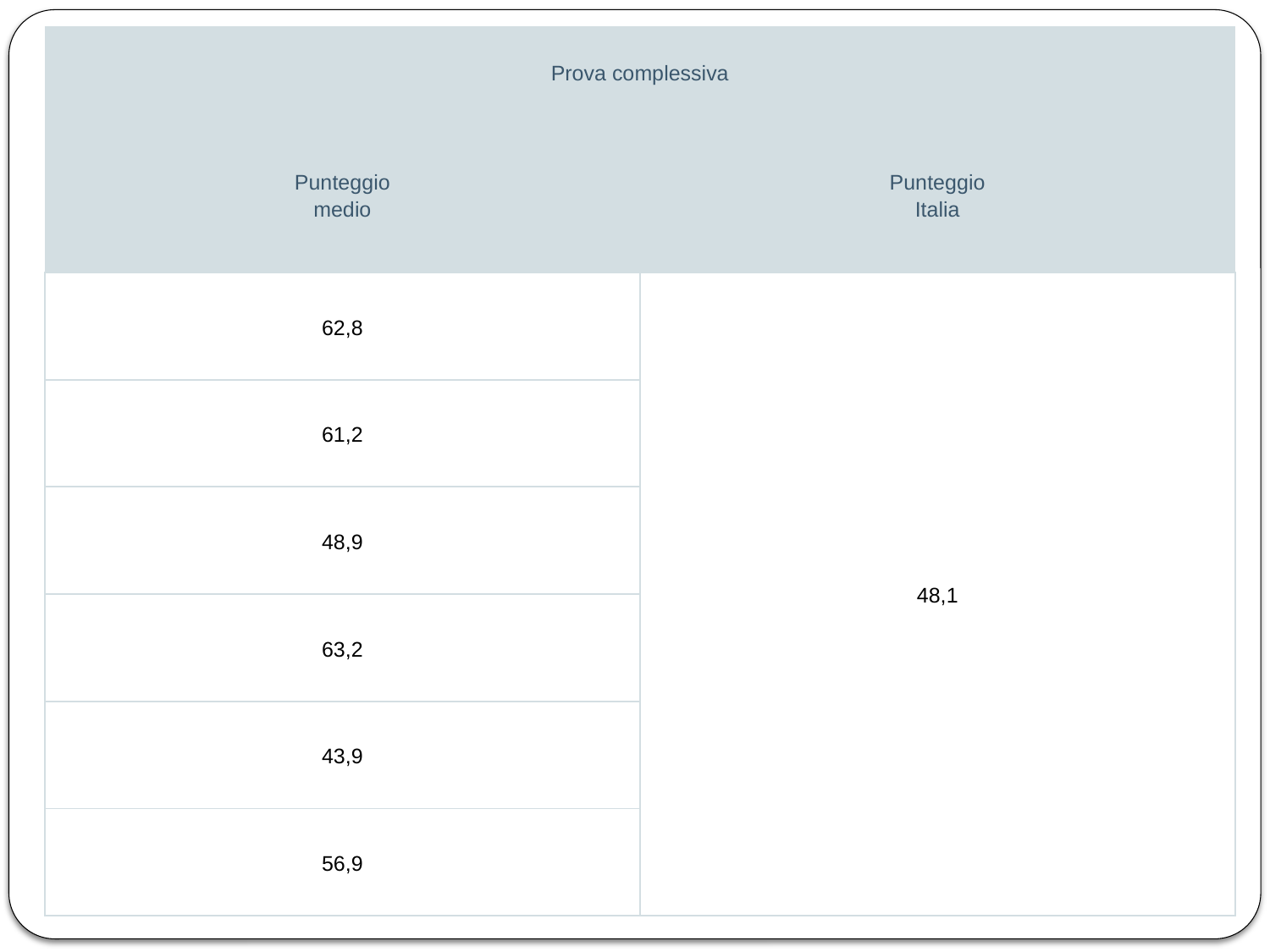

| Prova complessiva |  |
| --- | --- |
| Punteggio medio | Punteggio Italia |
| 62,8 | 48,1 |
| 61,2 |  |
| 48,9 |  |
| 63,2 |  |
| 43,9 |  |
| 56,9 |  |